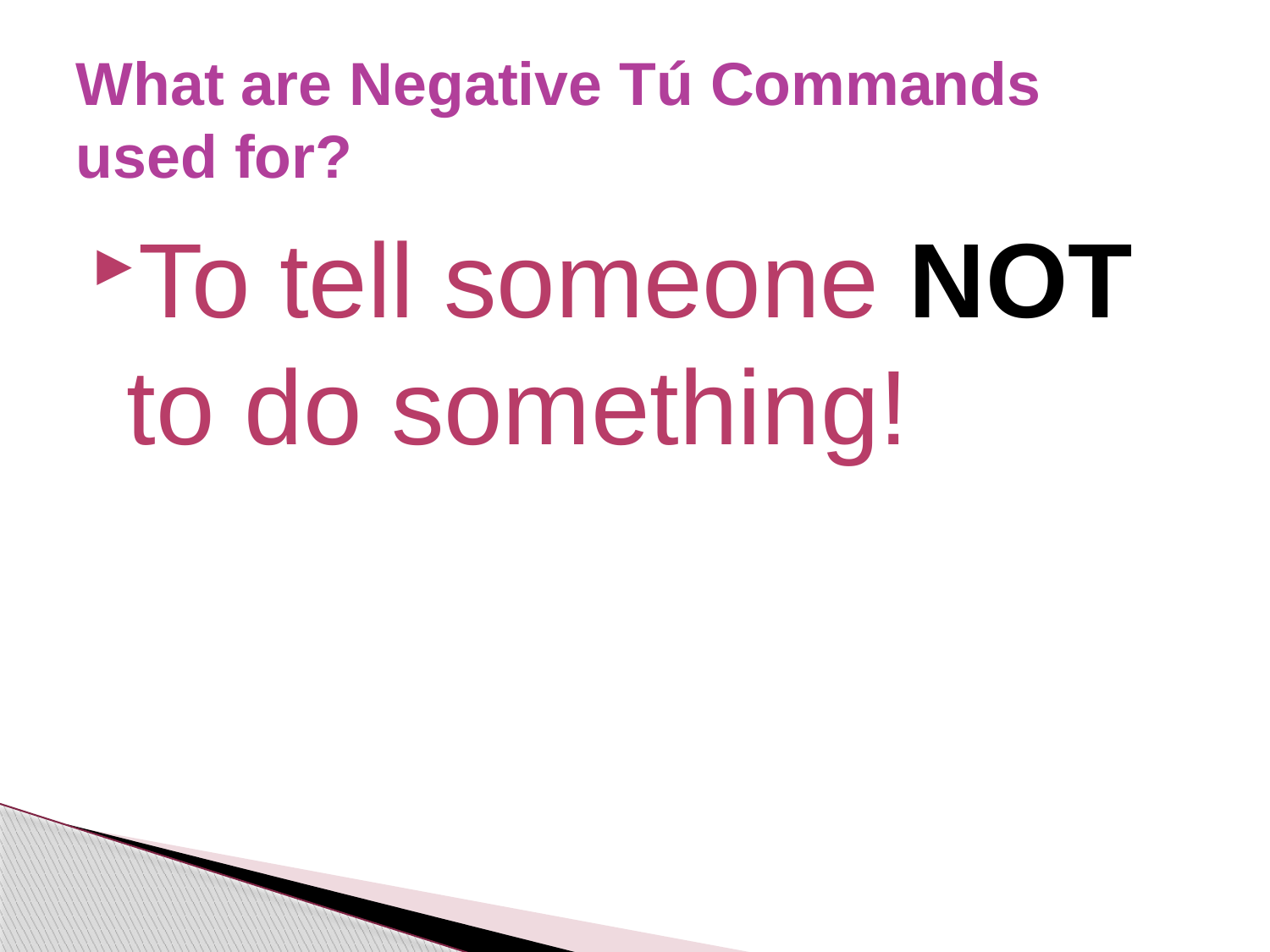

# What are Negative Tú Commands used for?
To tell someone NOT to do something!